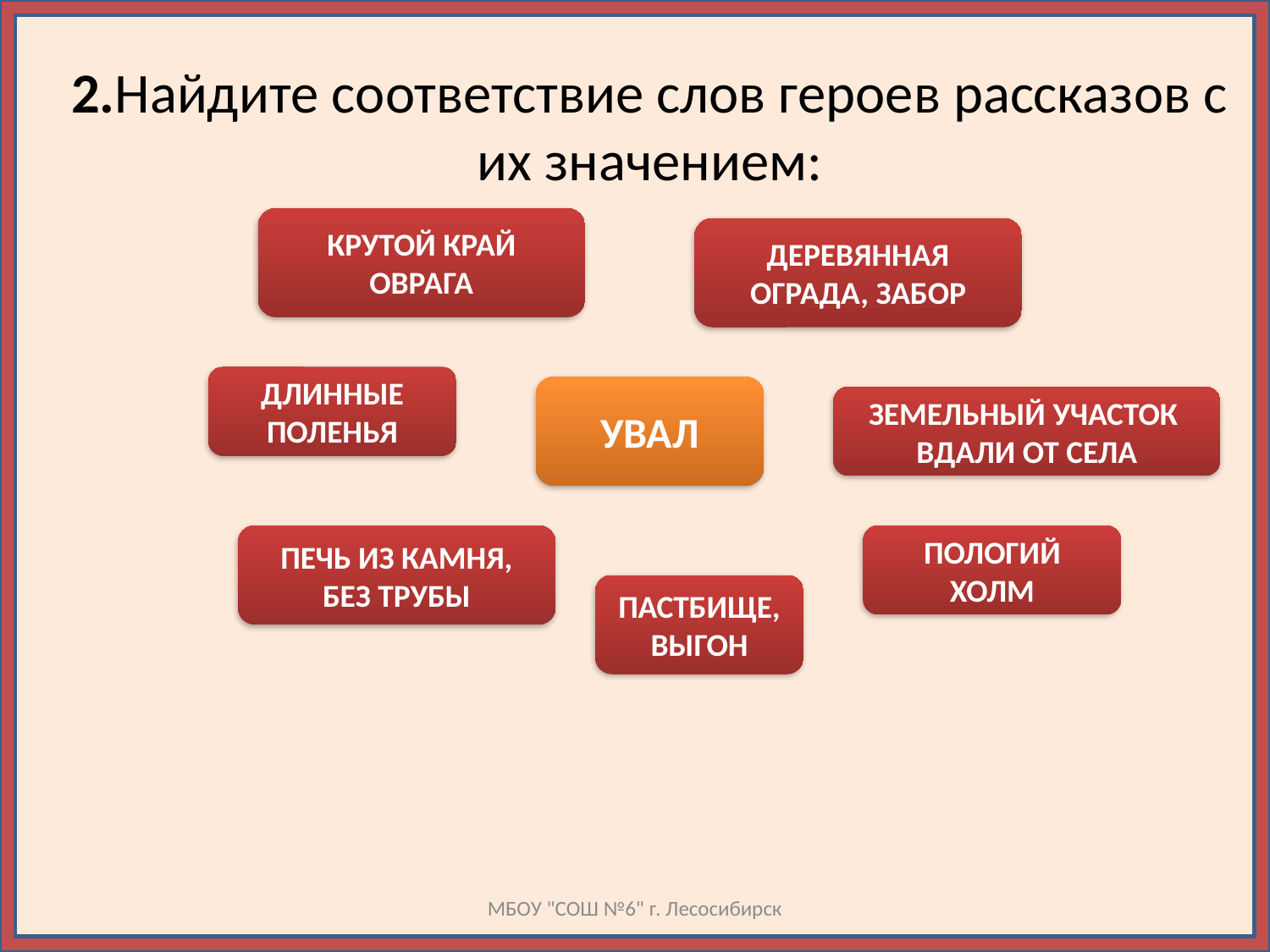

# 2.Найдите соответствие слов героев рассказов с их значением:
КРУТОЙ КРАЙ ОВРАГА
ДЕРЕВЯННАЯ ОГРАДА, ЗАБОР
ДЛИННЫЕ ПОЛЕНЬЯ
УВАЛ
ЗЕМЕЛЬНЫЙ УЧАСТОК  ВДАЛИ ОТ СЕЛА
ПЕЧЬ ИЗ КАМНЯ, БЕЗ ТРУБЫ
ПОЛОГИЙ ХОЛМ
ПАСТБИЩЕ, ВЫГОН
МБОУ "СОШ №6" г. Лесосибирск